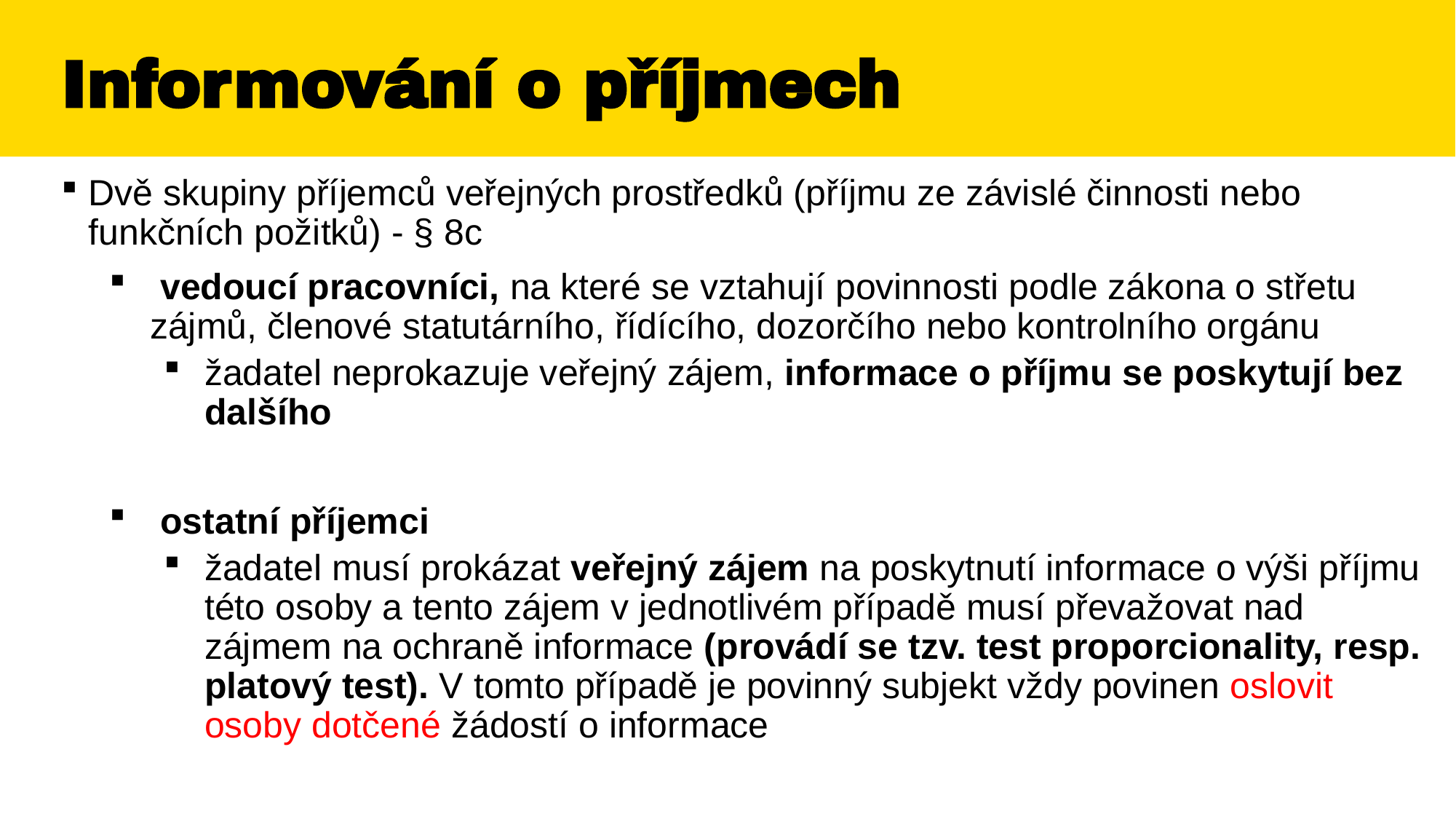

# Informování o příjmech
Dvě skupiny příjemců veřejných prostředků (příjmu ze závislé činnosti nebo funkčních požitků) - § 8c
 vedoucí pracovníci, na které se vztahují povinnosti podle zákona o střetu zájmů, členové statutárního, řídícího, dozorčího nebo kontrolního orgánu
žadatel neprokazuje veřejný zájem, informace o příjmu se poskytují bez dalšího

 ostatní příjemci
žadatel musí prokázat veřejný zájem na poskytnutí informace o výši příjmu této osoby a tento zájem v jednotlivém případě musí převažovat nad zájmem na ochraně informace (provádí se tzv. test proporcionality, resp. platový test). V tomto případě je povinný subjekt vždy povinen oslovit osoby dotčené žádostí o informace